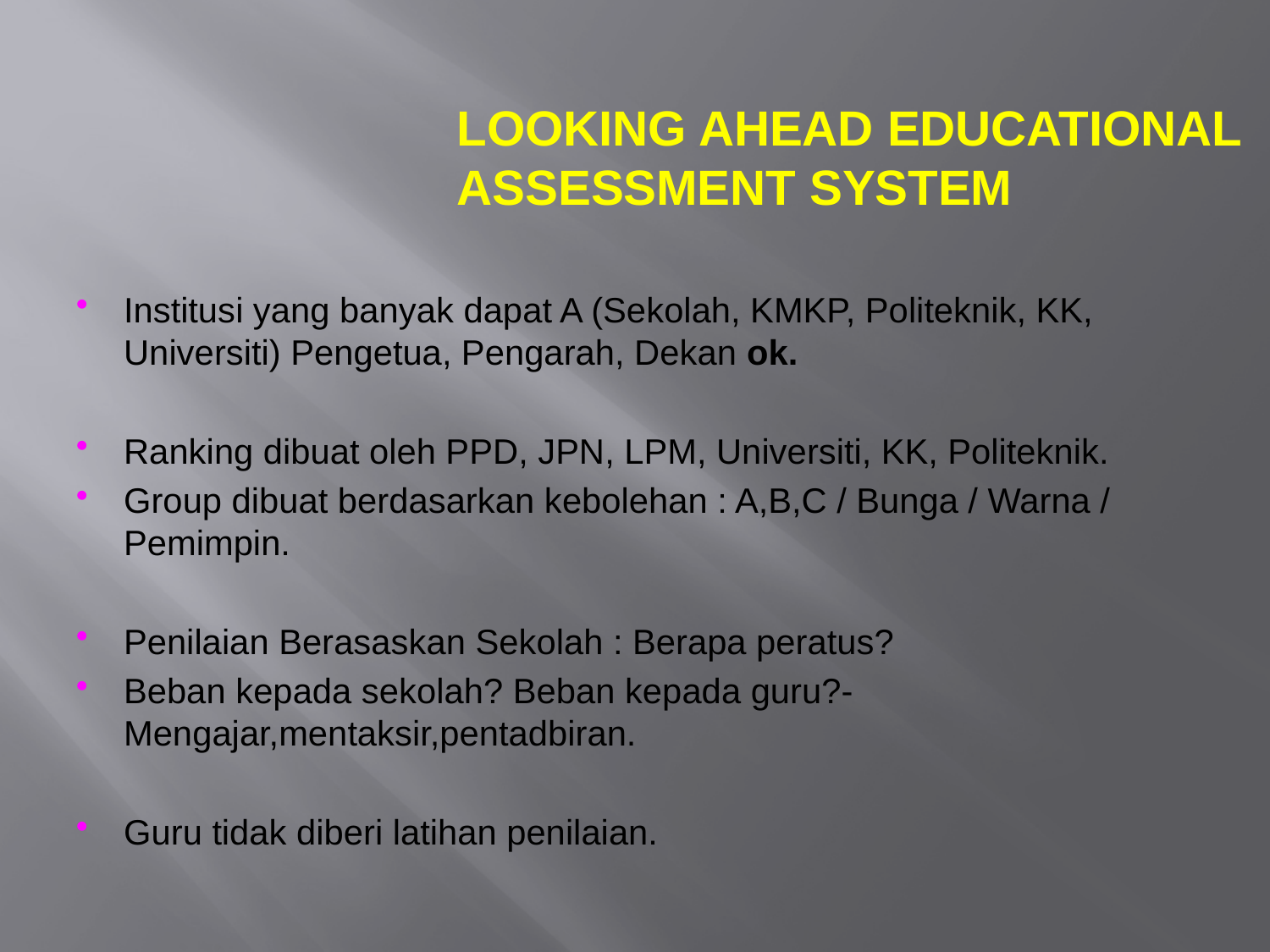

LOOKING AHEAD EDUCATIONAL
ASSESSMENT SYSTEM

Institusi yang banyak dapat A (Sekolah, KMKP, Politeknik, KK, Universiti) Pengetua, Pengarah, Dekan ok.

Ranking dibuat oleh PPD, JPN, LPM, Universiti, KK, Politeknik.
Group dibuat berdasarkan kebolehan : A,B,C / Bunga / Warna / Pemimpin.

Penilaian Berasaskan Sekolah : Berapa peratus?
Beban kepada sekolah? Beban kepada guru?-Mengajar,mentaksir,pentadbiran.

Guru tidak diberi latihan penilaian.